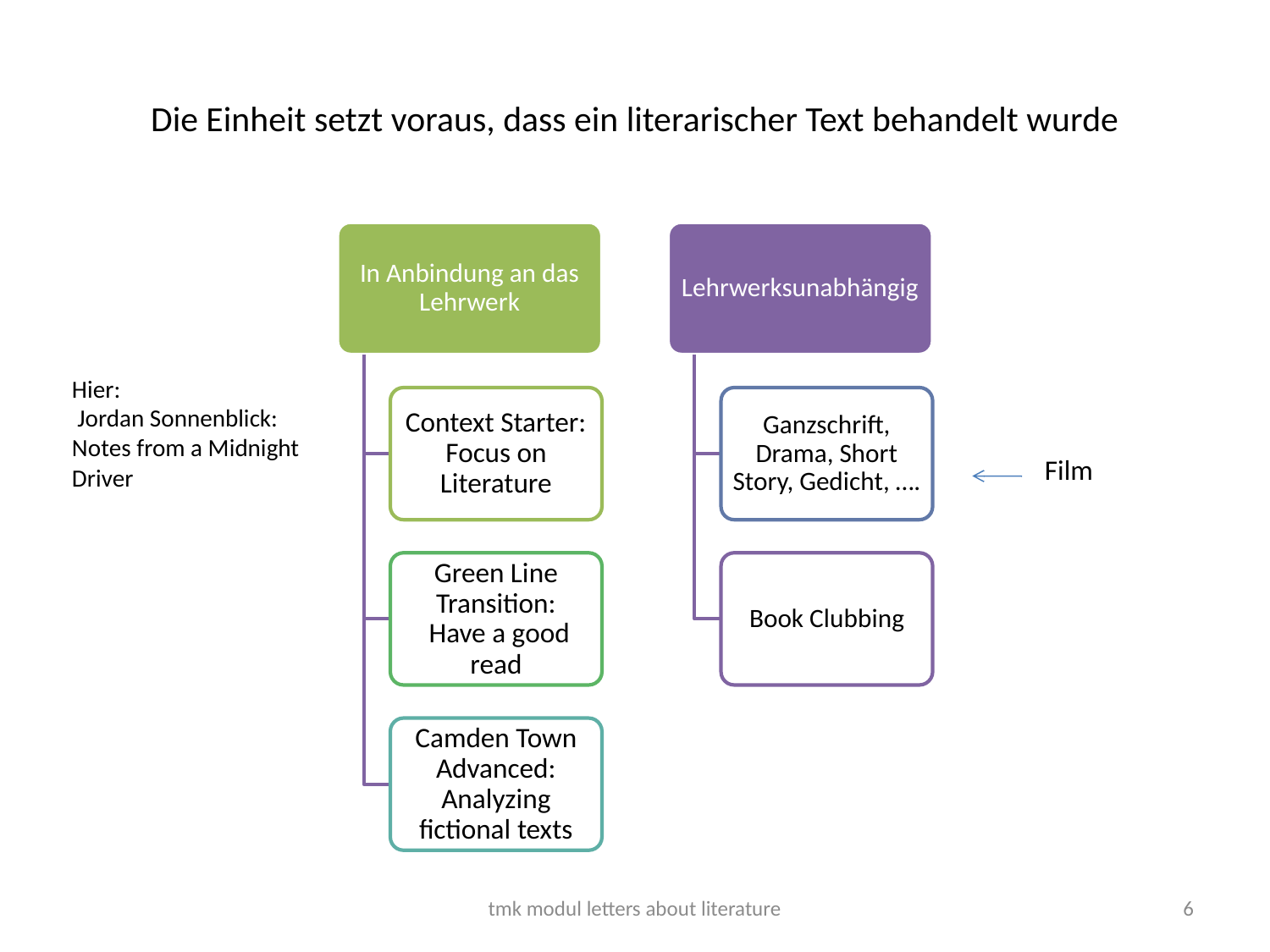

# Die Einheit setzt voraus, dass ein literarischer Text behandelt wurde
In Anbindung an das Lehrwerk
Context Starter: Focus on Literature
Green Line Transition:
 Have a good read
Camden Town Advanced: Analyzing fictional texts
Lehrwerksunabhängig
Ganzschrift, Drama, Short Story, Gedicht, ….
Book Clubbing
Hier:
 Jordan Sonnenblick:
Notes from a Midnight Driver
Film
tmk modul letters about literature
6